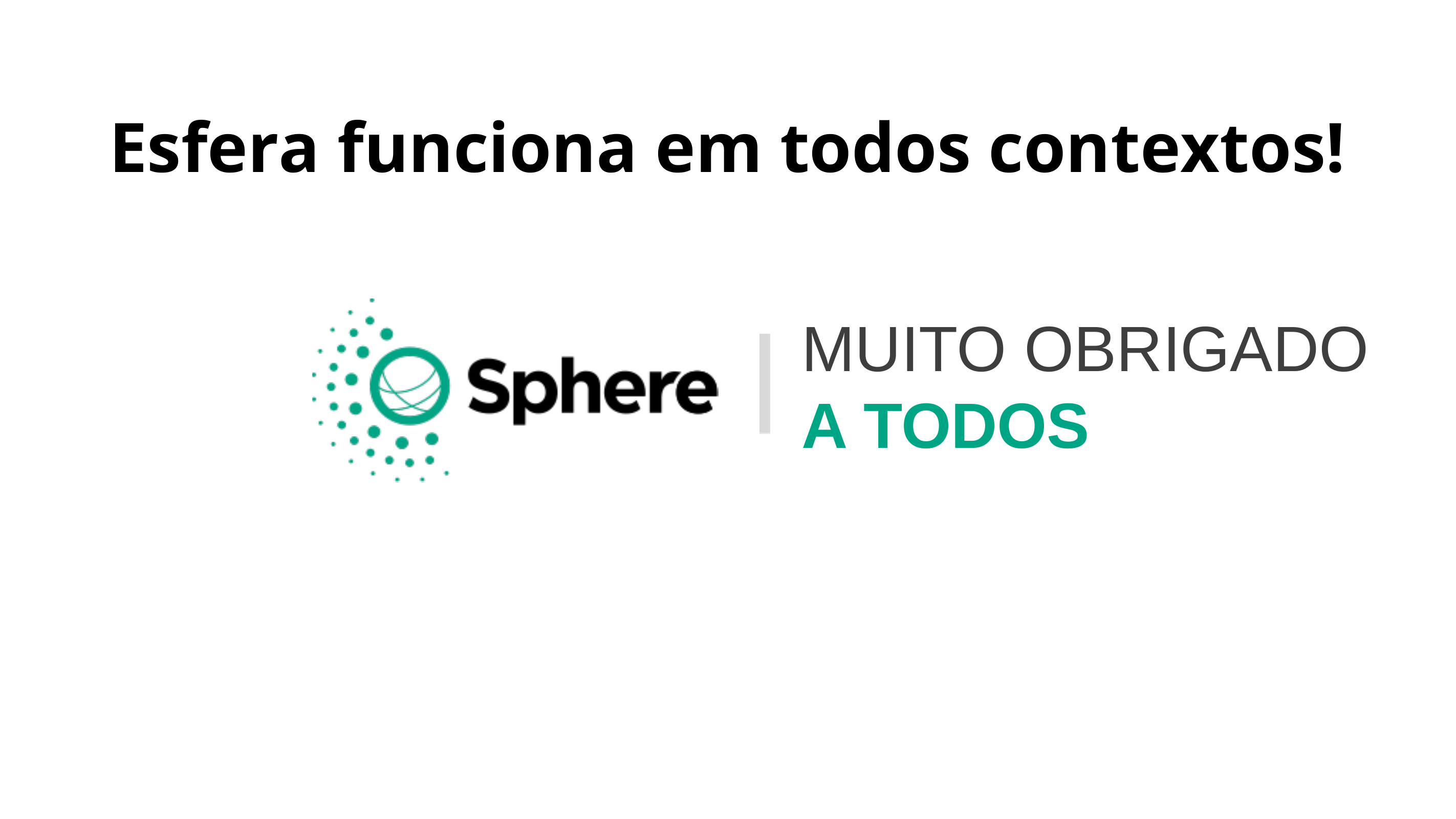

Esfera funciona em todos contextos!
MUITO OBRIGADO
A TODOS